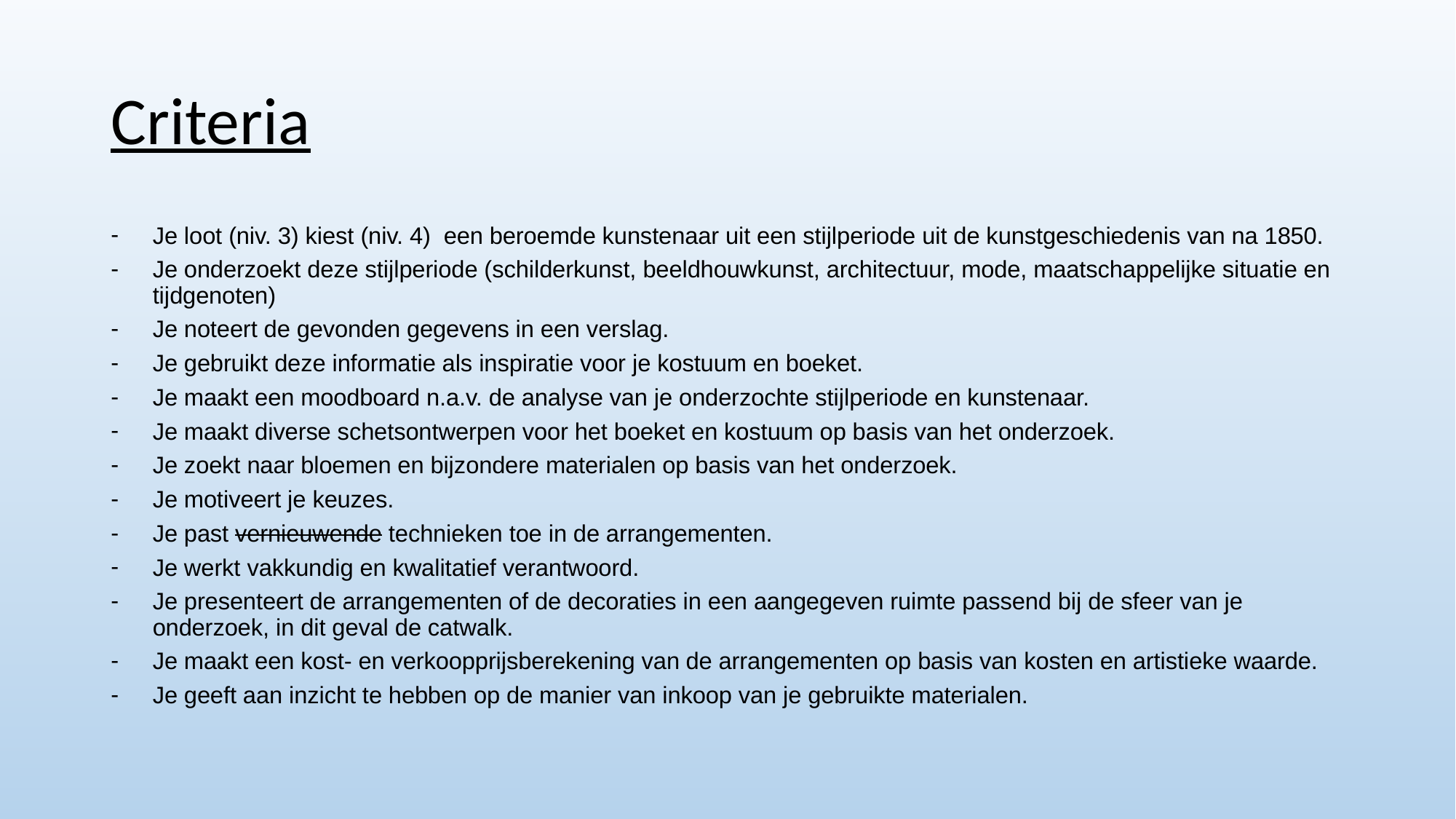

# Criteria
Je loot (niv. 3) kiest (niv. 4)  een beroemde kunstenaar uit een stijlperiode uit de kunstgeschiedenis van na 1850.
Je onderzoekt deze stijlperiode (schilderkunst, beeldhouwkunst, architectuur, mode, maatschappelijke situatie en tijdgenoten)
Je noteert de gevonden gegevens in een verslag.
Je gebruikt deze informatie als inspiratie voor je kostuum en boeket.
Je maakt een moodboard n.a.v. de analyse van je onderzochte stijlperiode en kunstenaar.
Je maakt diverse schetsontwerpen voor het boeket en kostuum op basis van het onderzoek.
Je zoekt naar bloemen en bijzondere materialen op basis van het onderzoek.
Je motiveert je keuzes.
Je past vernieuwende technieken toe in de arrangementen.
Je werkt vakkundig en kwalitatief verantwoord.
Je presenteert de arrangementen of de decoraties in een aangegeven ruimte passend bij de sfeer van je onderzoek, in dit geval de catwalk.
Je maakt een kost- en verkoopprijsberekening van de arrangementen op basis van kosten en artistieke waarde.
Je geeft aan inzicht te hebben op de manier van inkoop van je gebruikte materialen.